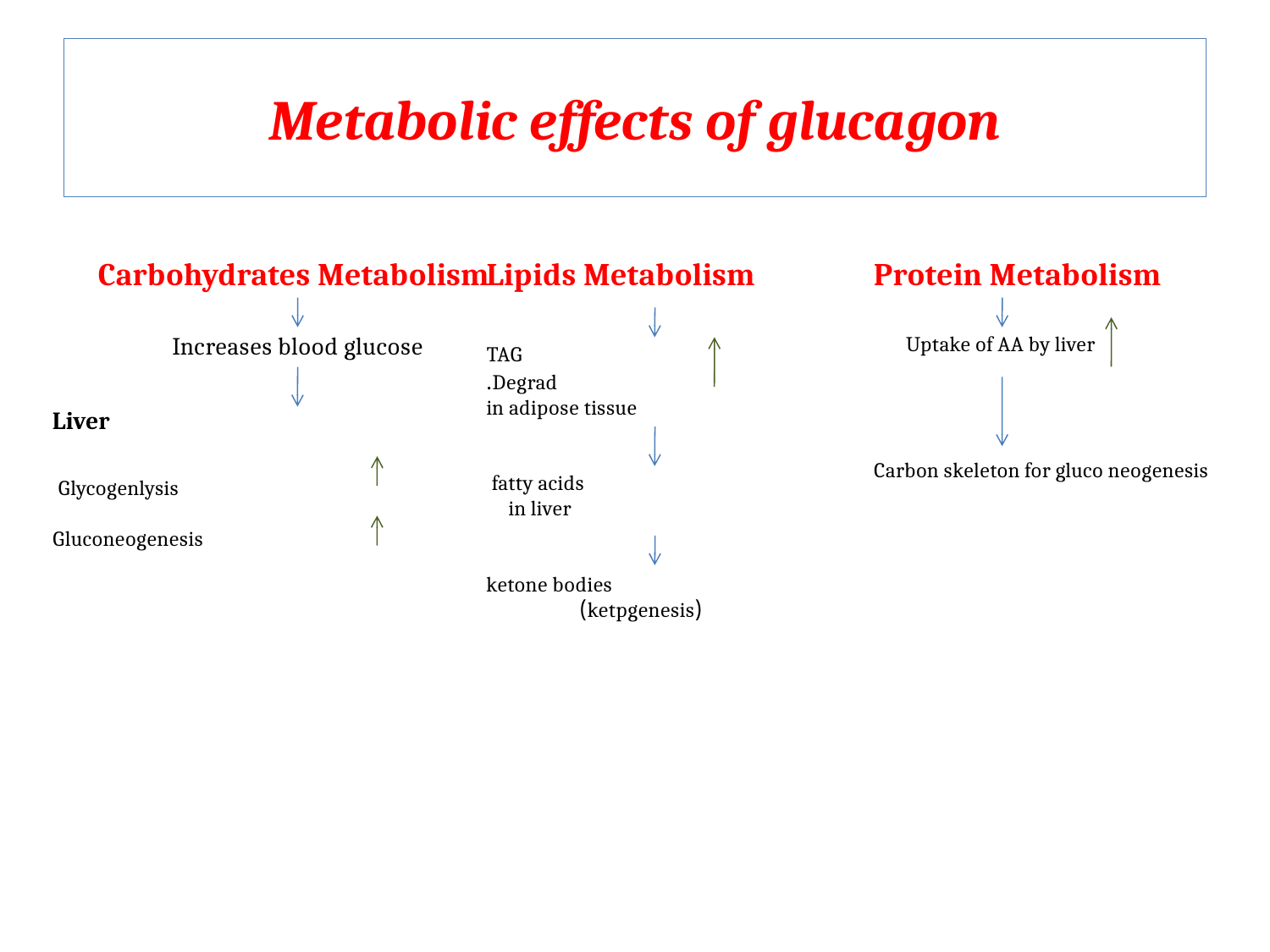

# Metabolic effects of glucagon
 Carbohydrates Metabolism

Increases blood glucose

                               Liver

                                       Glycogenlysis

                                    Gluconeogenesis

            Lipids Metabolism

                          TAG
                                      Degrad.
                                 in adipose tissue

                                   fatty acids
                                       in liver

                              ketone bodies
                               (ketpgenesis)
Protein Metabolism

        Uptake of AA by liver

Carbon skeleton for gluco neogenesis